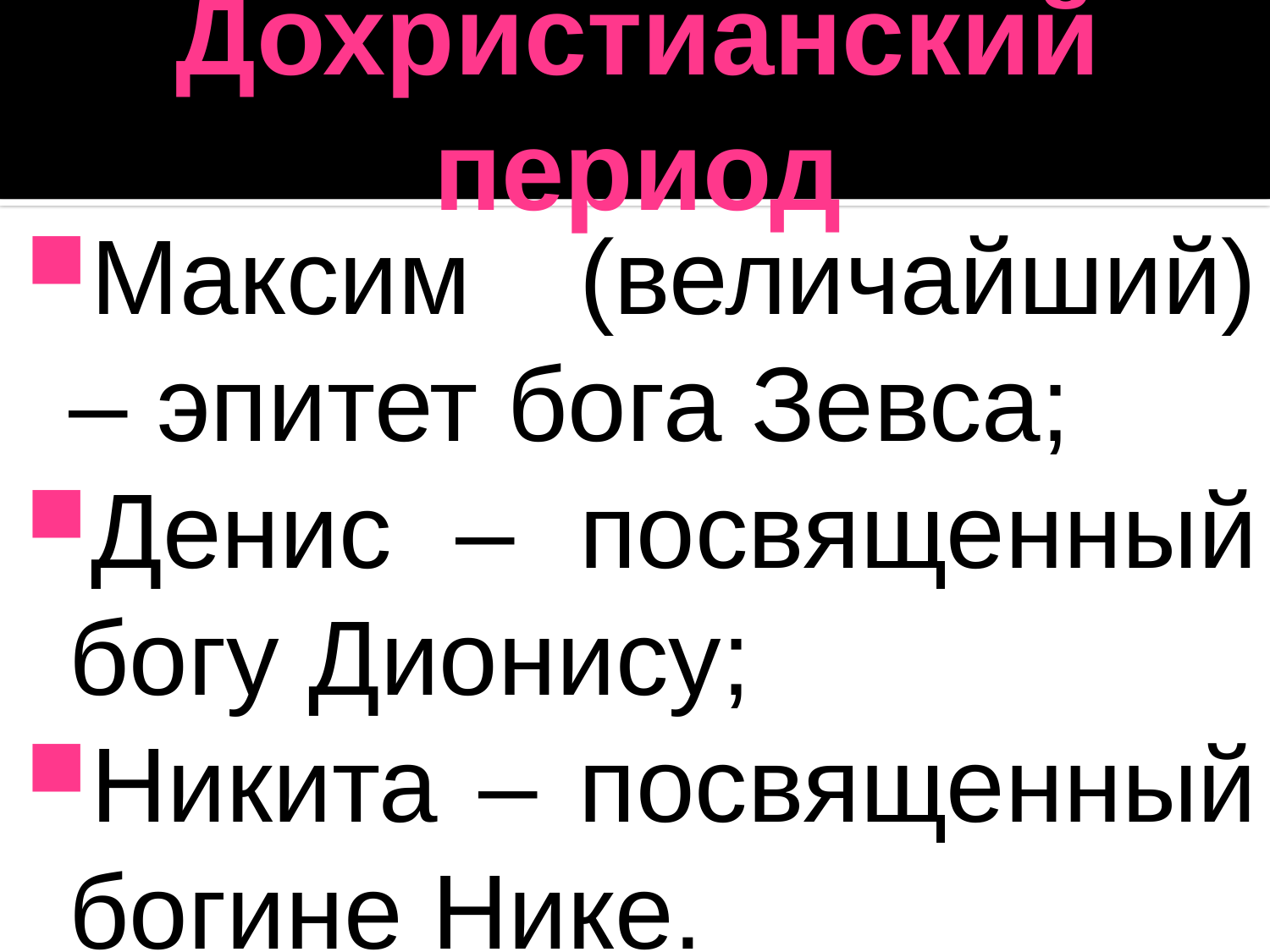

# Дохристианский период
Максим (величайший) – эпитет бога Зевса;
Денис – посвященный богу Дионису;
Никита – посвященный богине Нике.